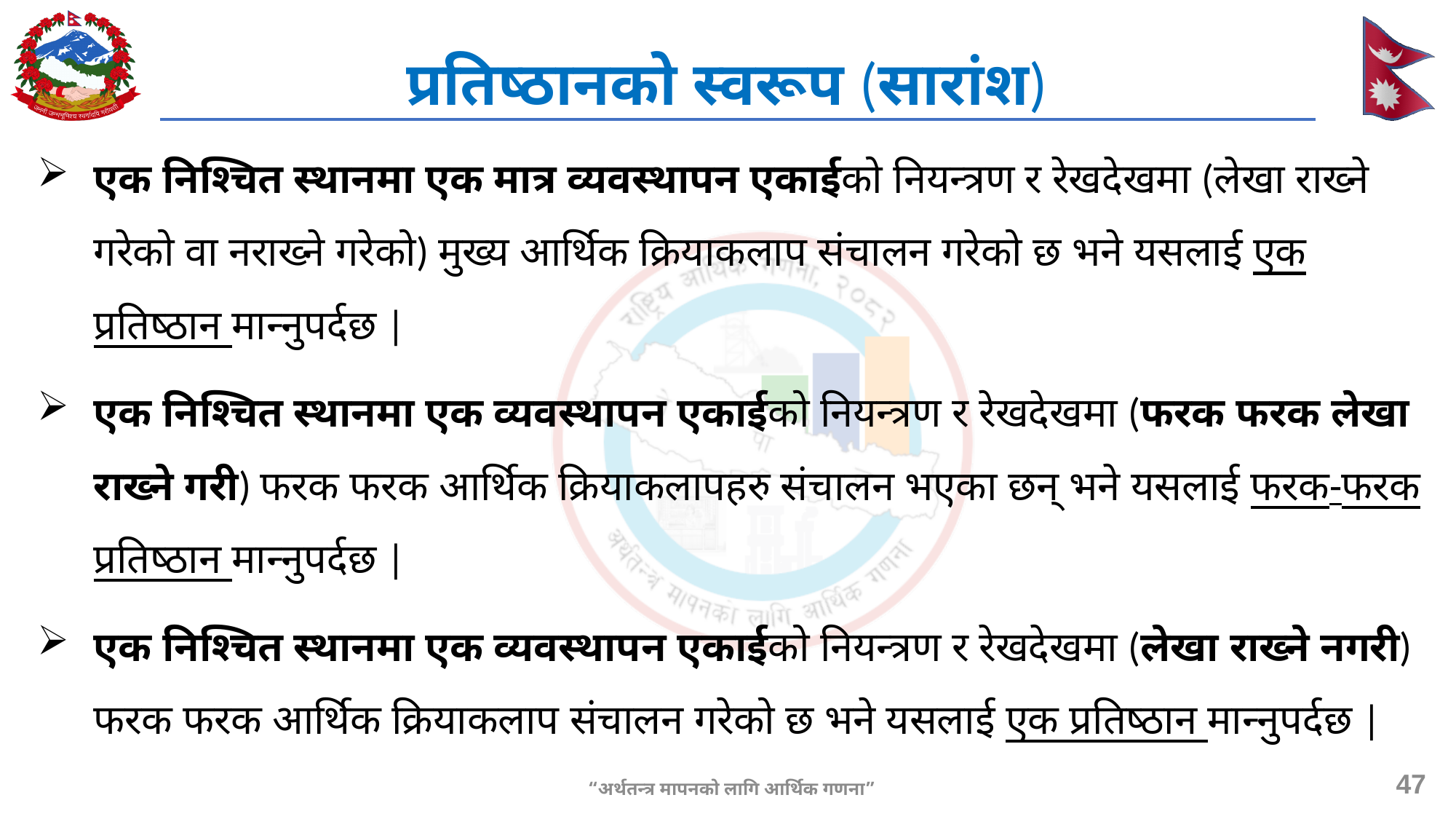

# प्रतिष्ठानको स्वरूप (सारांश)
एक निश्चित स्थानमा एक मात्र व्यवस्थापन एकाईको नियन्त्रण र रेखदेखमा (लेखा राख्ने गरेको वा नराख्ने गरेको) मुख्य आर्थिक क्रियाकलाप संचालन गरेको छ भने यसलाई एक प्रतिष्ठान मान्नुपर्दछ |
एक निश्चित स्थानमा एक व्यवस्थापन एकाईको नियन्त्रण र रेखदेखमा (फरक फरक लेखा राख्ने गरी) फरक फरक आर्थिक क्रियाकलापहरु संचालन भएका छन् भने यसलाई फरक-फरक प्रतिष्ठान मान्नुपर्दछ |
एक निश्चित स्थानमा एक व्यवस्थापन एकाईको नियन्त्रण र रेखदेखमा (लेखा राख्ने नगरी) फरक फरक आर्थिक क्रियाकलाप संचालन गरेको छ भने यसलाई एक प्रतिष्ठान मान्नुपर्दछ |

47
“अर्थतन्त्र मापनको लागि आर्थिक गणना”